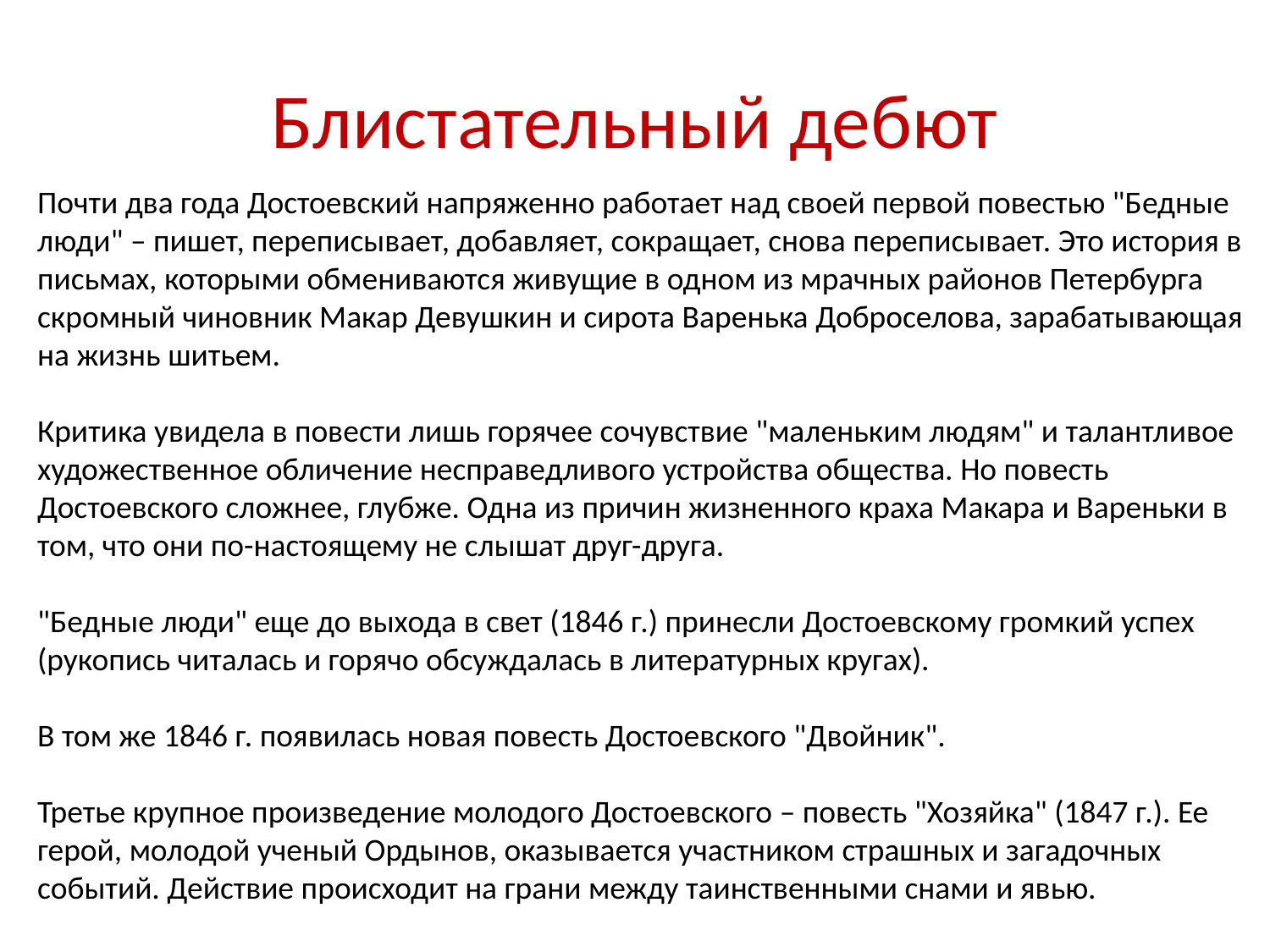

# Блистательный дебют
Почти два года Достоевский напряженно работает над своей первой повестью "Бедные люди" – пишет, переписывает, добавляет, сокращает, снова переписывает. Это история в письмах, которыми обмениваются живущие в одном из мрачных районов Петербурга скромный чиновник Макар Девушкин и сирота Варенька Доброселова, зарабатывающая на жизнь шитьем.

Критика увидела в повести лишь горячее сочувствие "маленьким людям" и талантливое художественное обличение несправедливого устройства общества. Но повесть Достоевского сложнее, глубже. Одна из причин жизненного краха Макара и Вареньки в том, что они по-настоящему не слышат друг-друга.

"Бедные люди" еще до выхода в свет (1846 г.) принесли Достоевскому громкий успех (рукопись читалась и горячо обсуждалась в литературных кругах).

В том же 1846 г. появилась новая повесть Достоевского "Двойник".

Третье крупное произведение молодого Достоевского – повесть "Хозяйка" (1847 г.). Ее герой, молодой ученый Ордынов, оказывается участником страшных и загадочных событий. Действие происходит на грани между таинственными снами и явью.